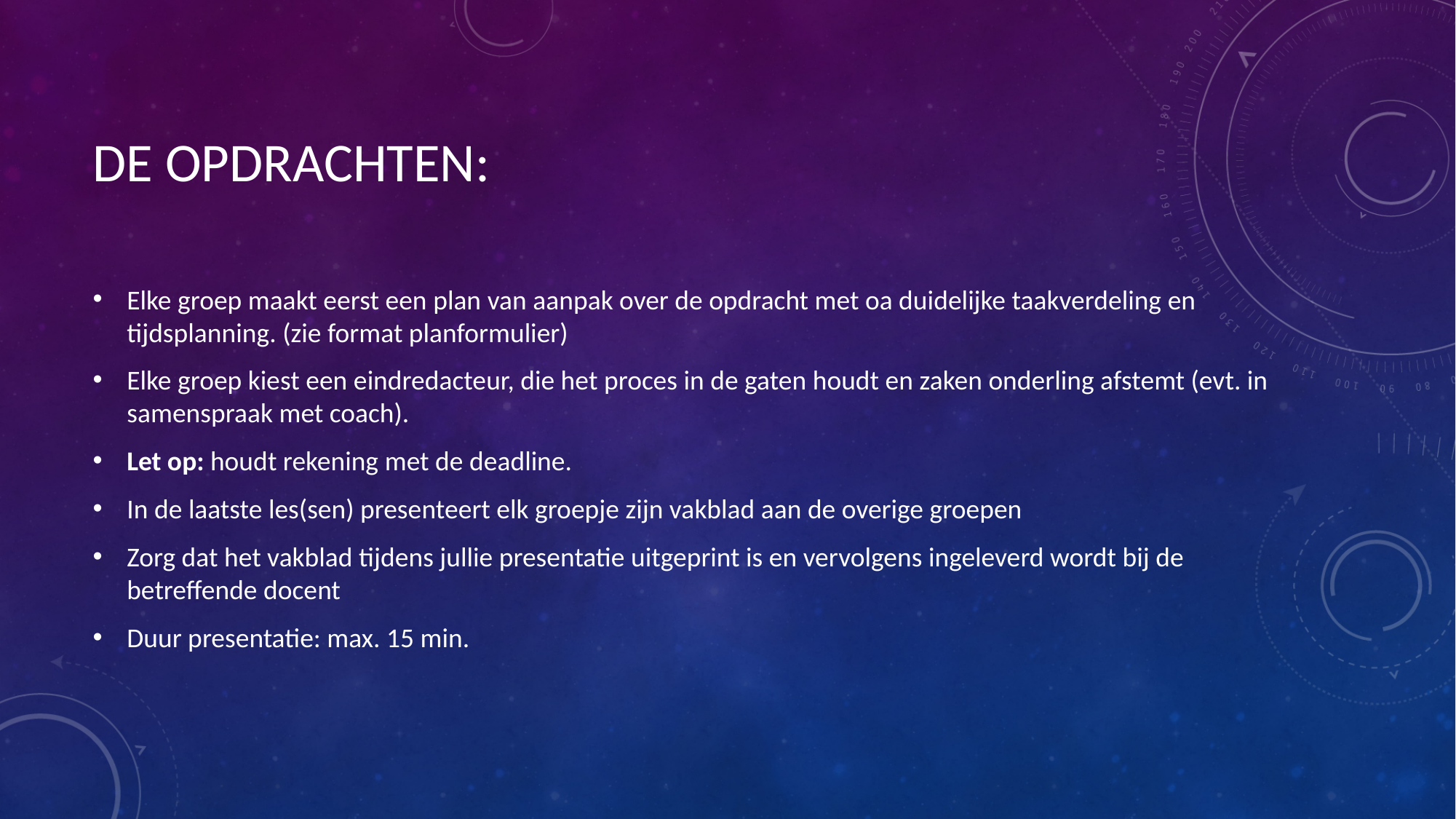

# De opdrachten:
Elke groep maakt eerst een plan van aanpak over de opdracht met oa duidelijke taakverdeling en tijdsplanning. (zie format planformulier)
Elke groep kiest een eindredacteur, die het proces in de gaten houdt en zaken onderling afstemt (evt. in samenspraak met coach).
Let op: houdt rekening met de deadline.
In de laatste les(sen) presenteert elk groepje zijn vakblad aan de overige groepen
Zorg dat het vakblad tijdens jullie presentatie uitgeprint is en vervolgens ingeleverd wordt bij de betreffende docent
Duur presentatie: max. 15 min.